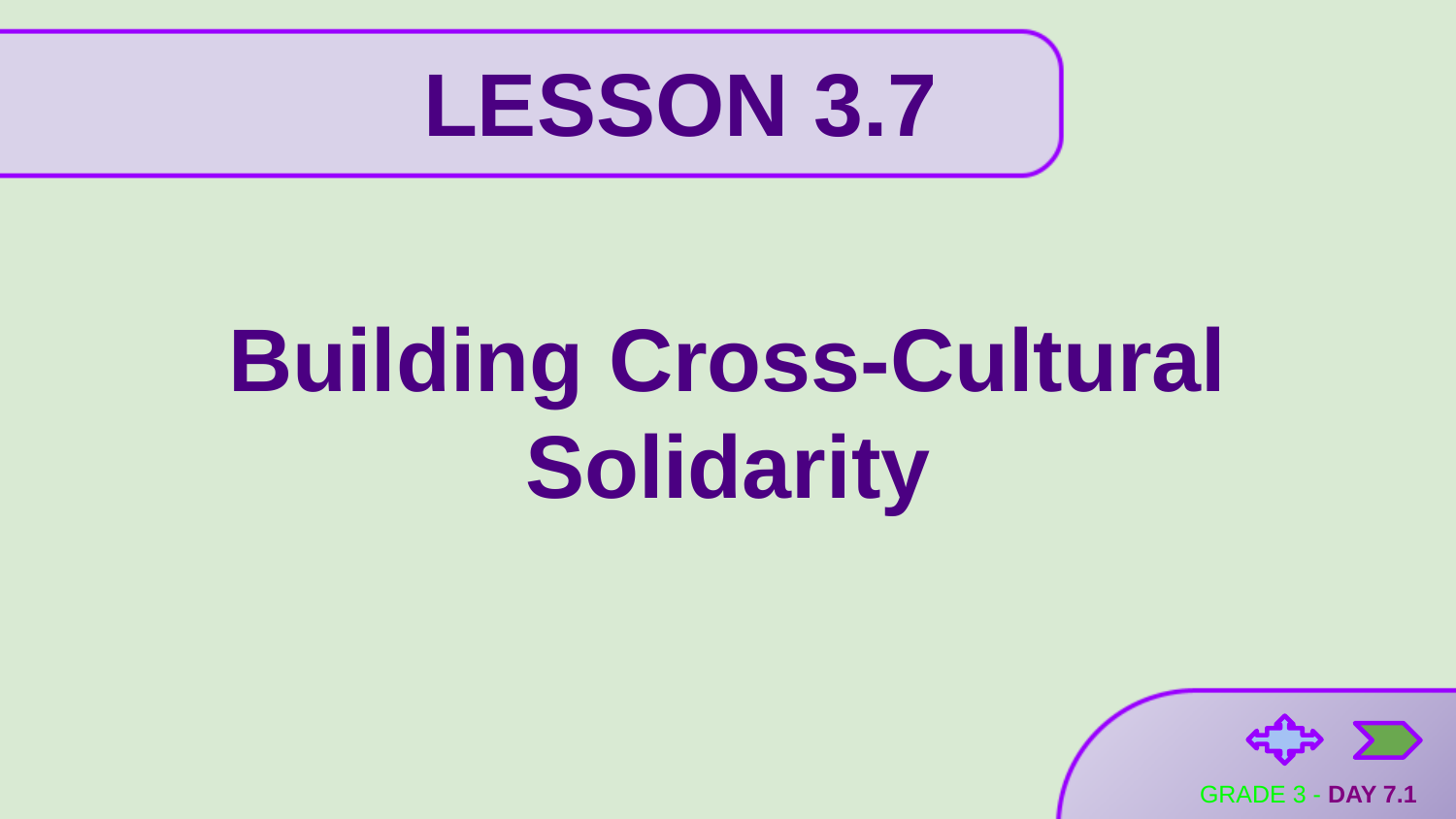

LESSON 3.7
# Building Cross-Cultural Solidarity

GRADE 3 - DAY 7.1